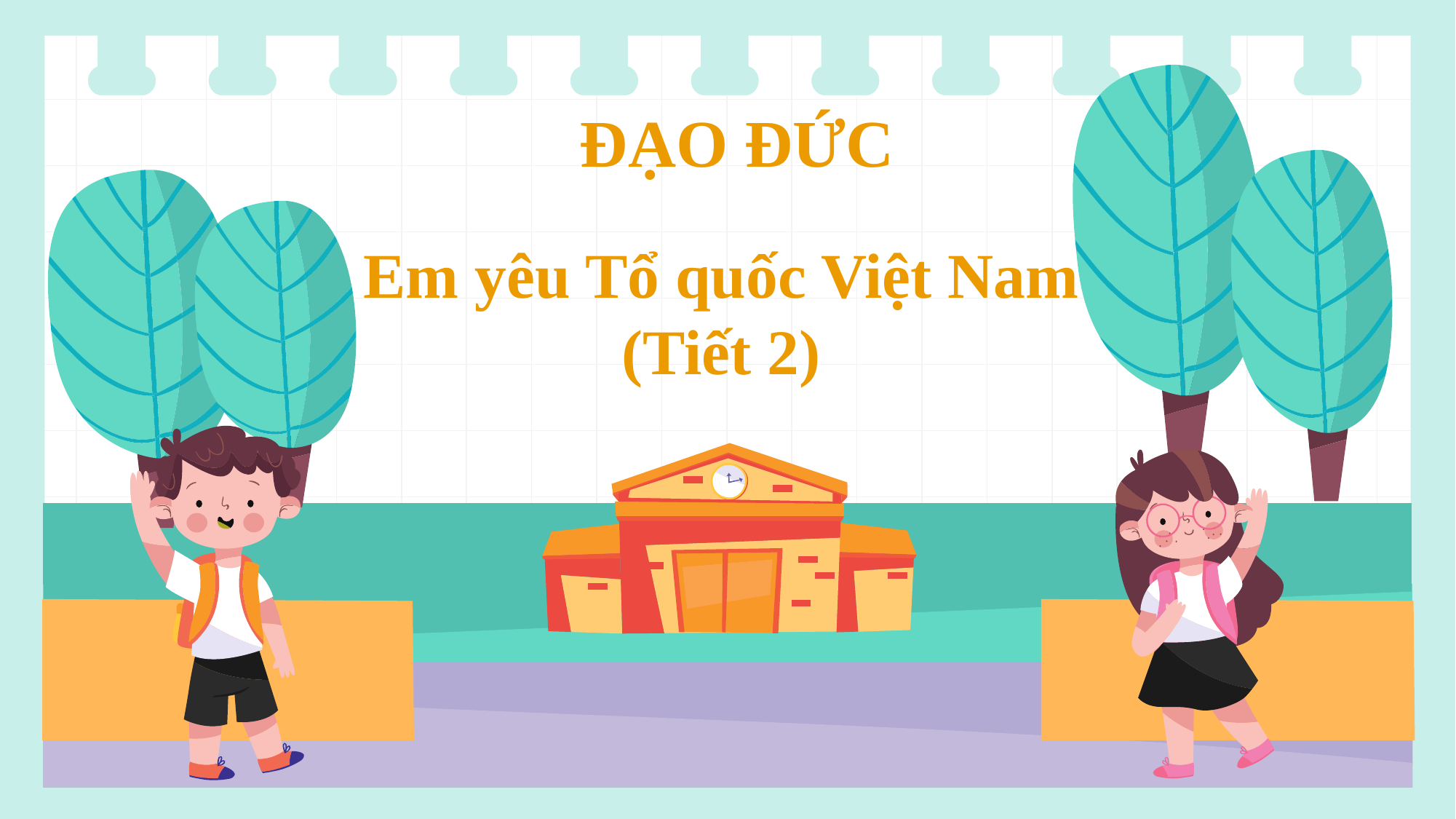

ĐẠO ĐỨC

Em yêu Tổ quốc Việt Nam (Tiết 2)